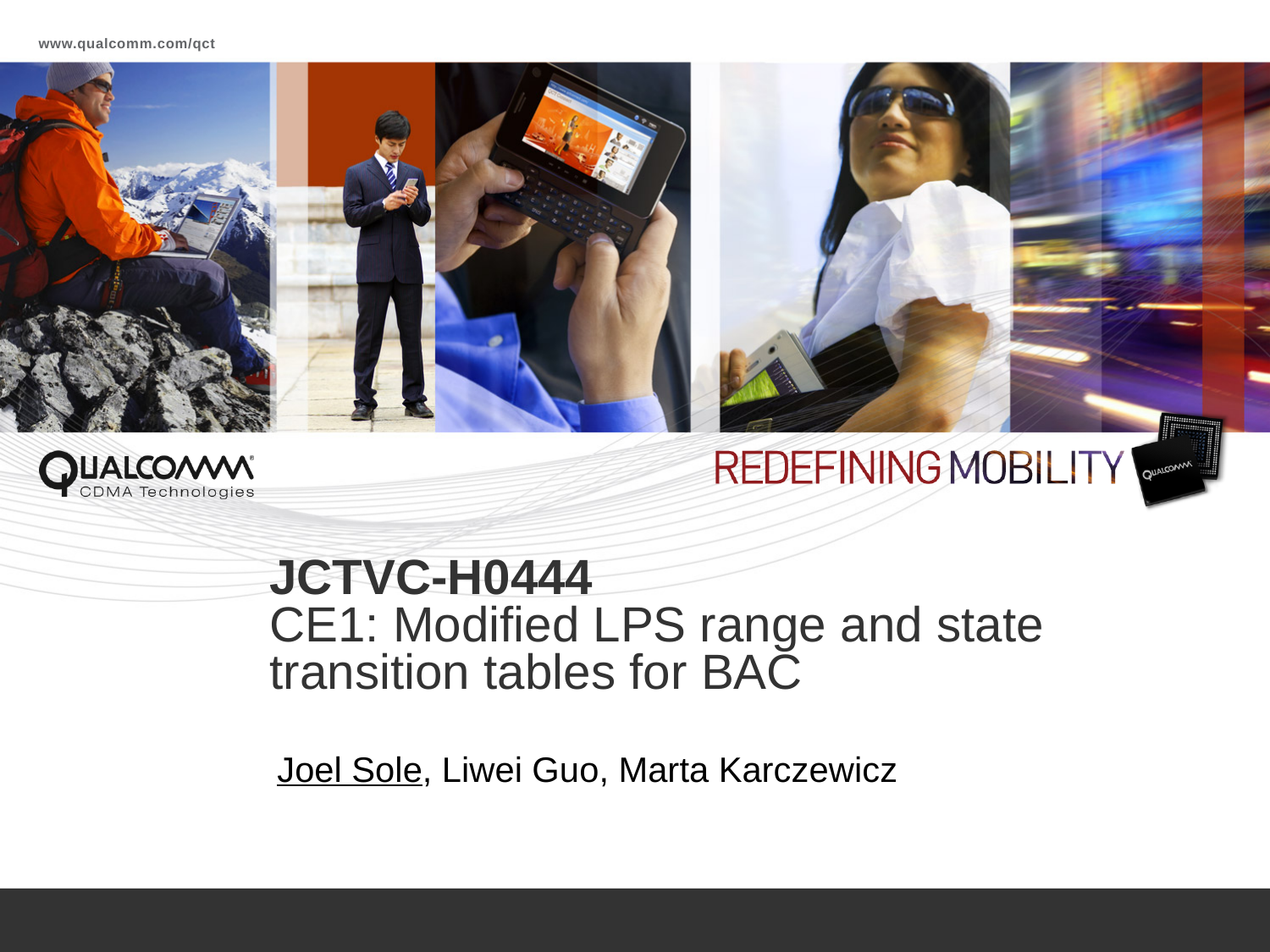

# JCTVC-H0444 CE1: Modified LPS range and state transition tables for BAC
Joel Sole, Liwei Guo, Marta Karczewicz